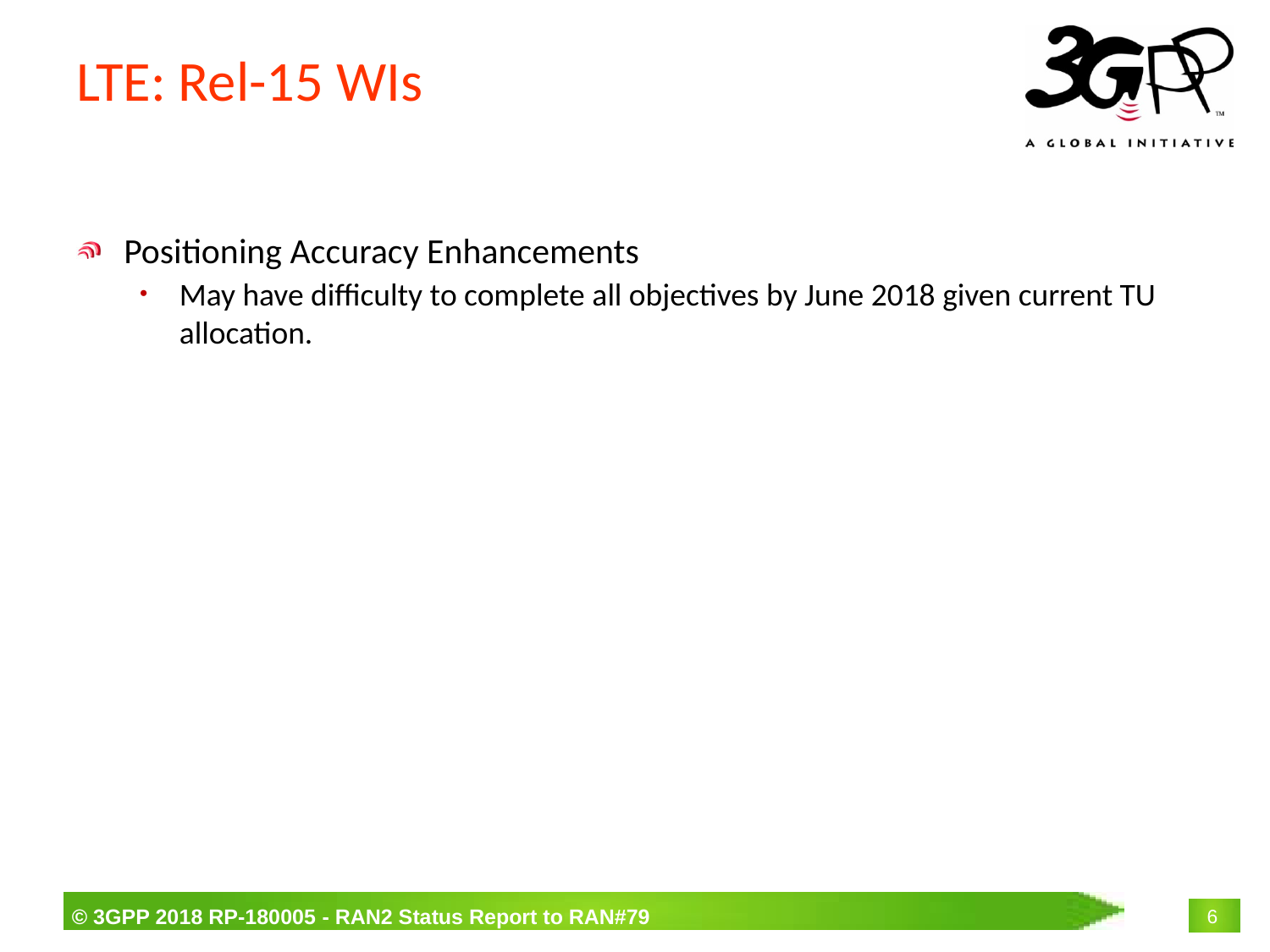

# LTE: Rel-15 WIs
Positioning Accuracy Enhancements
May have difficulty to complete all objectives by June 2018 given current TU allocation.